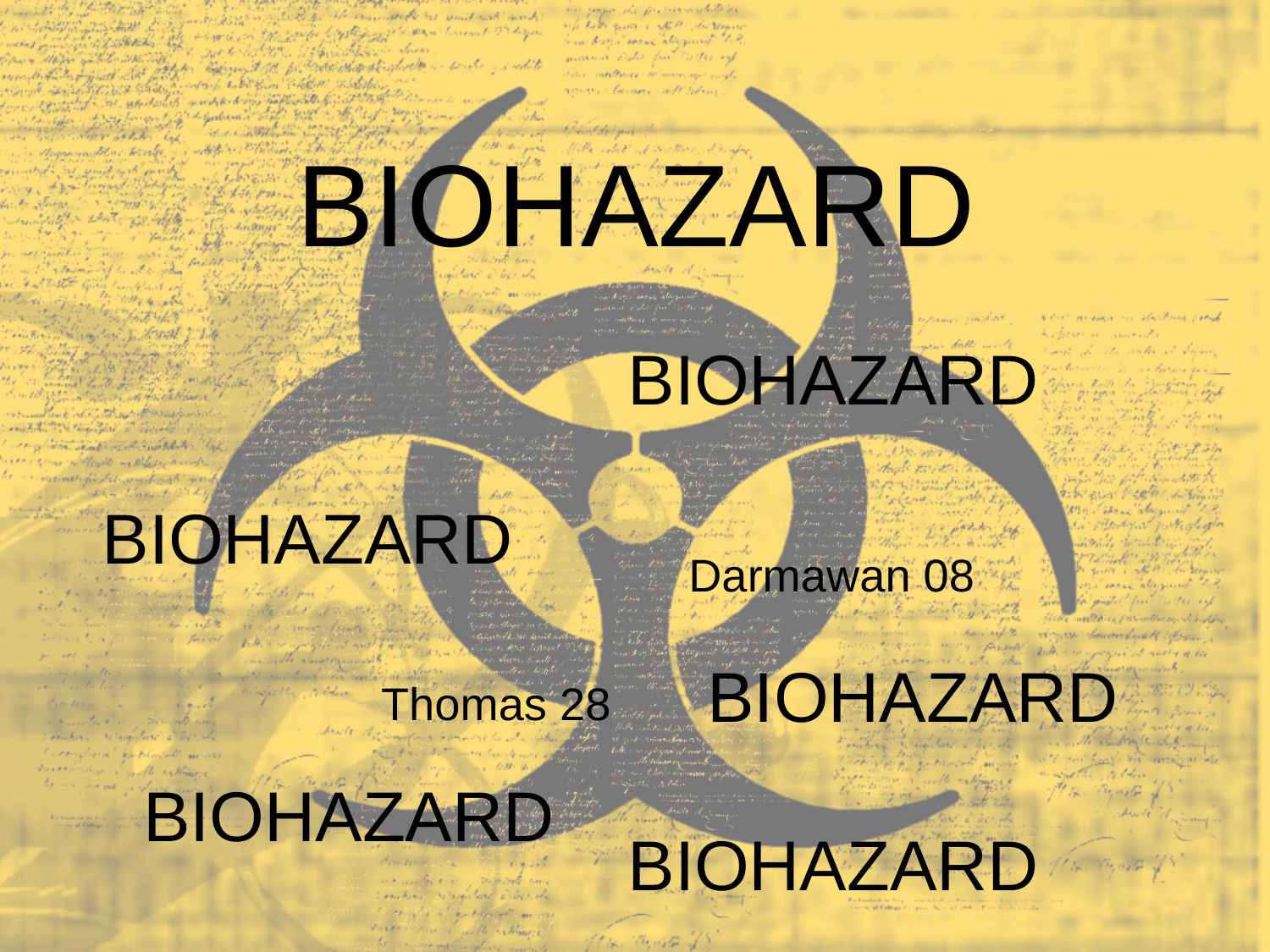

BIOHAZARD
BIOHAZARD
# BIOHAZARD
			 Darmawan 08

Thomas 28
BIOHAZARD
BIOHAZARD
BIOHAZARD